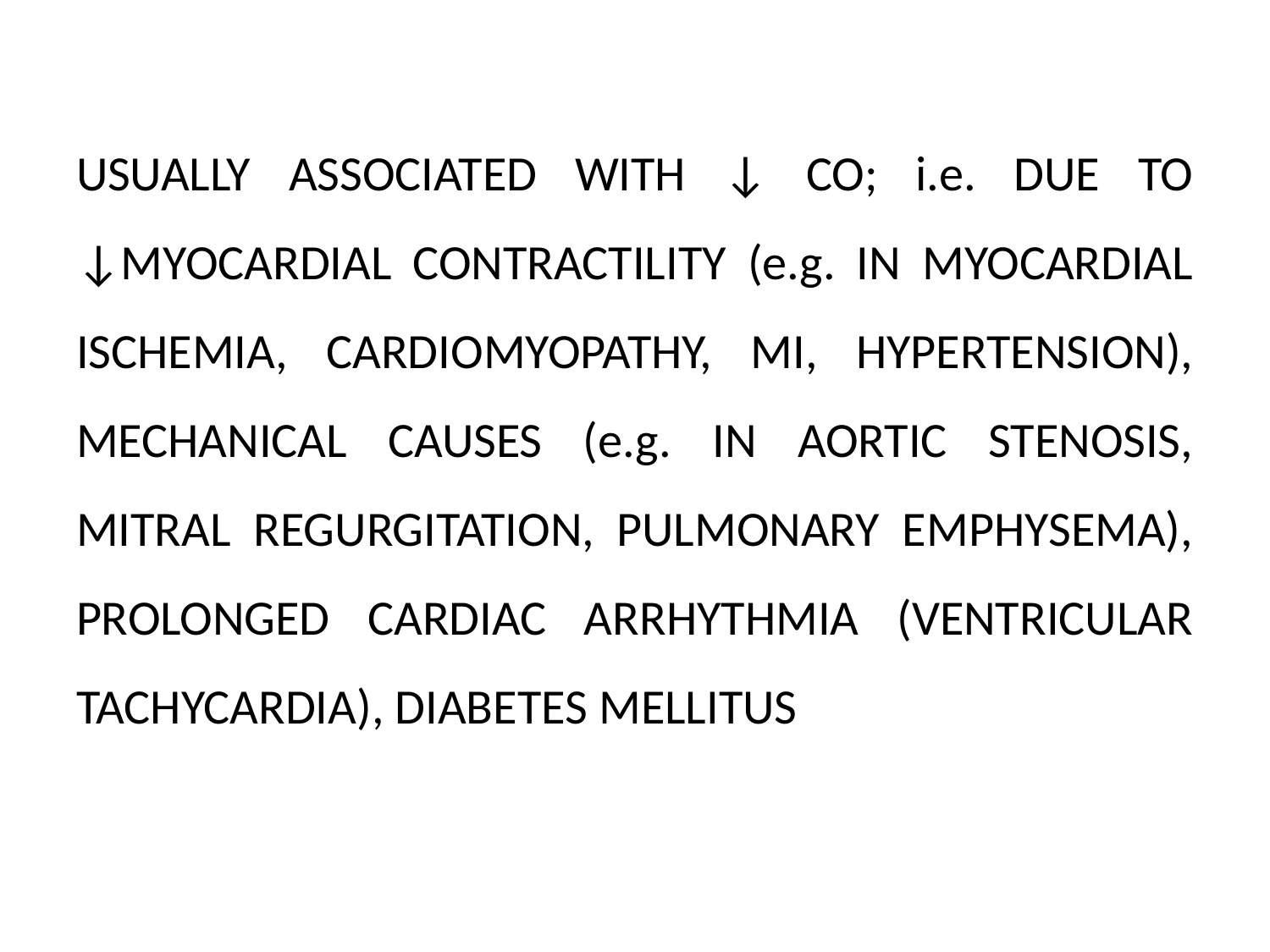

USUALLY ASSOCIATED WITH ↓ CO; i.e. DUE TO ↓MYOCARDIAL CONTRACTILITY (e.g. IN MYOCARDIAL ISCHEMIA, CARDIOMYOPATHY, MI, HYPERTENSION), MECHANICAL CAUSES (e.g. IN AORTIC STENOSIS, MITRAL REGURGITATION, PULMONARY EMPHYSEMA), PROLONGED CARDIAC ARRHYTHMIA (VENTRICULAR TACHYCARDIA), DIABETES MELLITUS